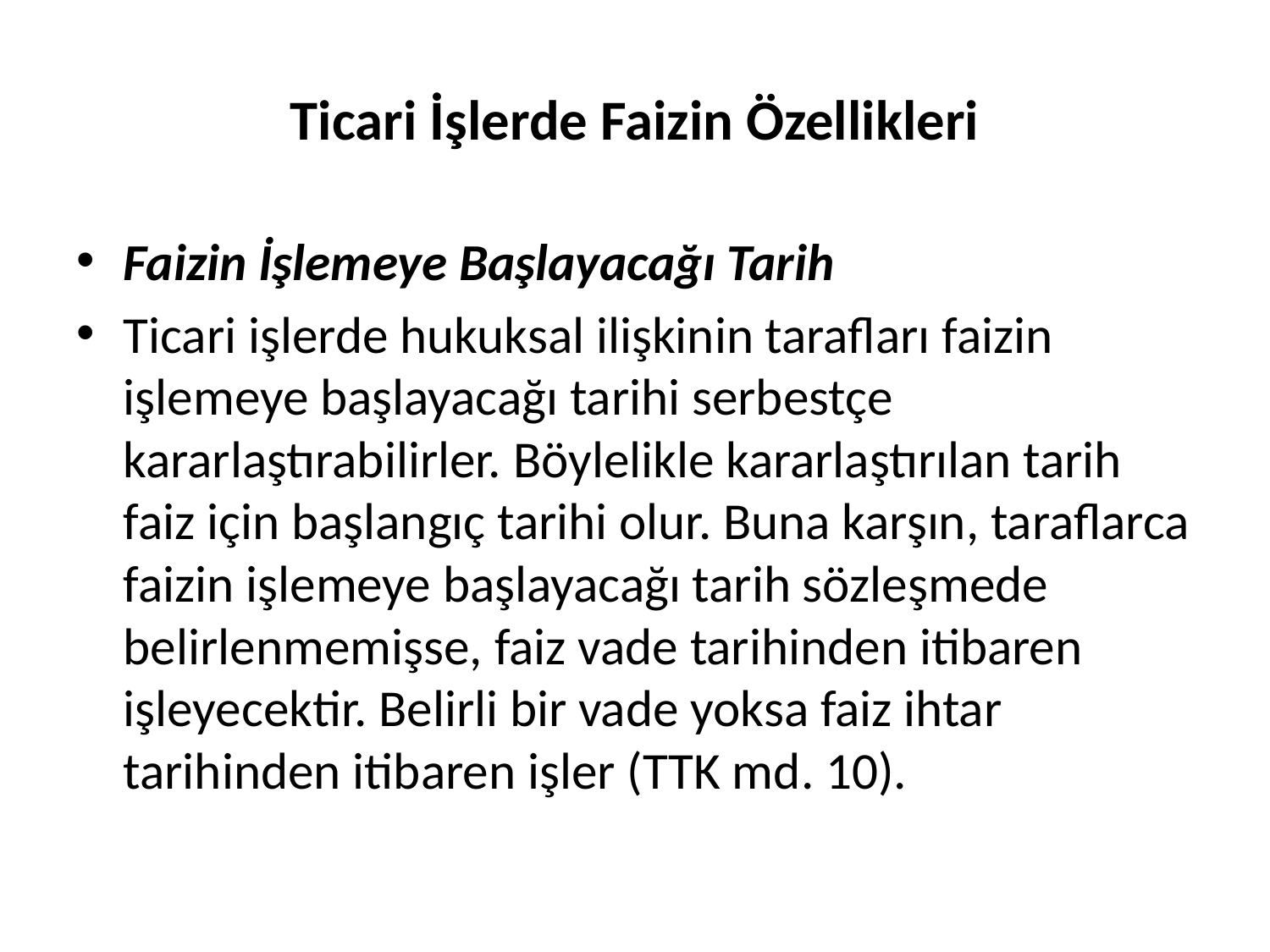

# Ticari İşlerde Faizin Özellikleri
Faizin İşlemeye Başlayacağı Tarih
Ticari işlerde hukuksal ilişkinin tarafları faizin işlemeye başlayacağı tarihi serbestçe kararlaştırabilirler. Böylelikle kararlaştırılan tarih faiz için başlangıç tarihi olur. Buna karşın, taraflarca faizin işlemeye başlayacağı tarih sözleşmede belirlenmemişse, faiz vade tarihinden itibaren işleyecektir. Belirli bir vade yoksa faiz ihtar tarihinden itibaren işler (TTK md. 10).